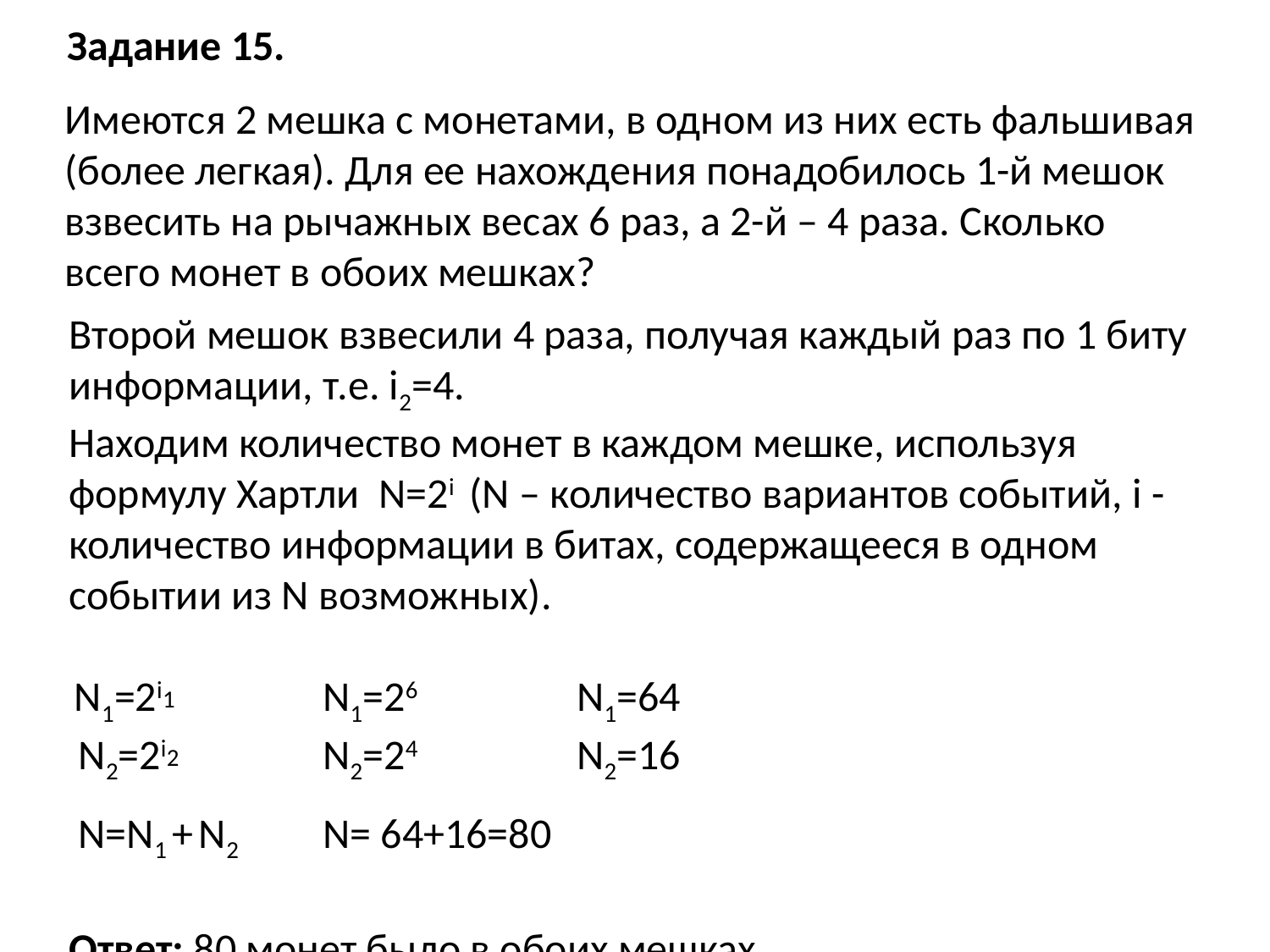

Задание 15.
Имеются 2 мешка с монетами, в одном из них есть фальшивая (более легкая). Для ее нахождения понадобилось 1-й мешок взвесить на рычажных весах 6 раз, а 2-й – 4 раза. Сколько всего монет в обоих мешках?
Второй мешок взвесили 4 раза, получая каждый раз по 1 биту информации, т.е. i2=4.
Находим количество монет в каждом мешке, используя формулу Хартли  N=2i  (N – количество вариантов событий, i - количество информации в битах, содержащееся в одном событии из N возможных).

 N1=2i1 		N1=26		N1=64
 N2=2i2 		N2=24		N2=16
 N=N1 + N2   	N= 64+16=80

Ответ: 80 монет было в обоих мешках